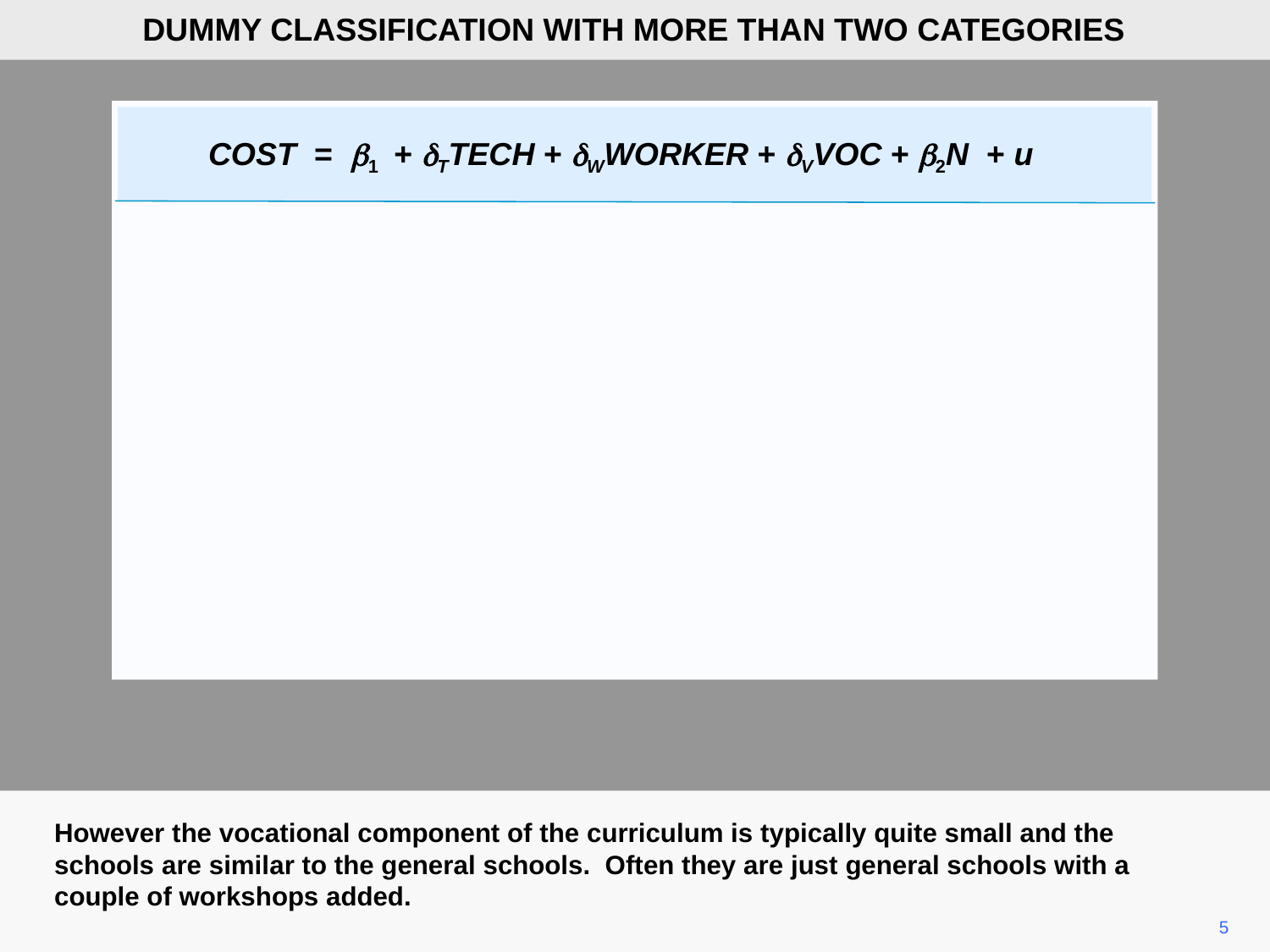

DUMMY CLASSIFICATION WITH MORE THAN TWO CATEGORIES

COST  =  β1 + δTTECH + δWWORKER + δVVOC + β2N  + u

However the vocational component of the curriculum is typically quite small and the schools are similar to the general schools.  Often they are just general schools with a couple of workshops added.
5